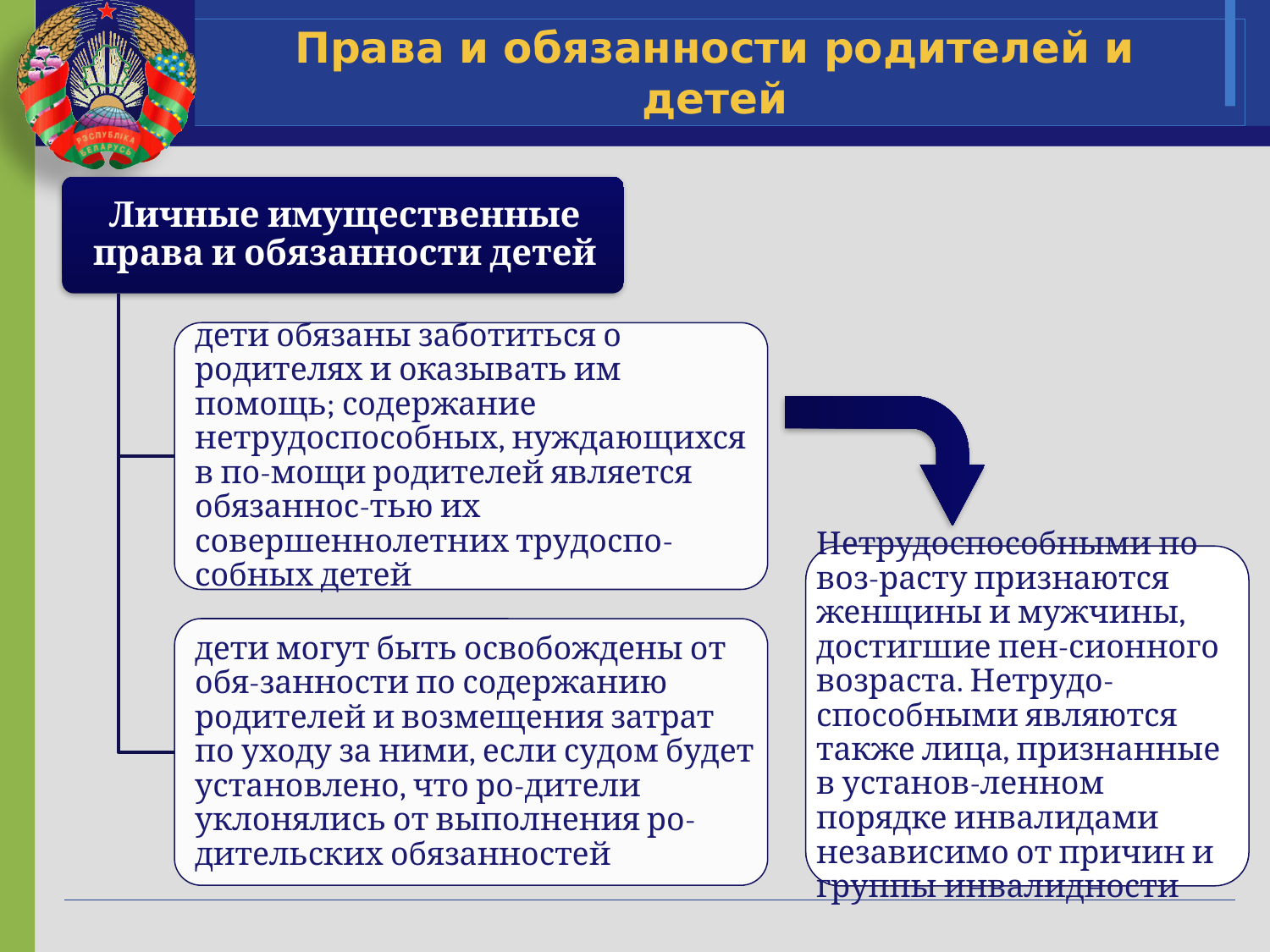

# Права и обязанности родителей и детей
Личные имущественные права и обязанности детей
дети обязаны заботиться о родителях и оказывать им помощь; содержание нетрудоспособных, нуждающихся в по-мощи родителей является обязаннос-тью их совершеннолетних трудоспо-собных детей
дети могут быть освобождены от обя-занности по содержанию родителей и возмещения затрат по уходу за ними, если судом будет установлено, что ро-дители уклонялись от выполнения ро-дительских обязанностей

Нетрудоспособными по воз-расту признаются женщины и мужчины, достигшие пен-сионного возраста. Нетрудо-способными являются также лица, признанные в установ-ленном порядке инвалидами независимо от причин и группы инвалидности